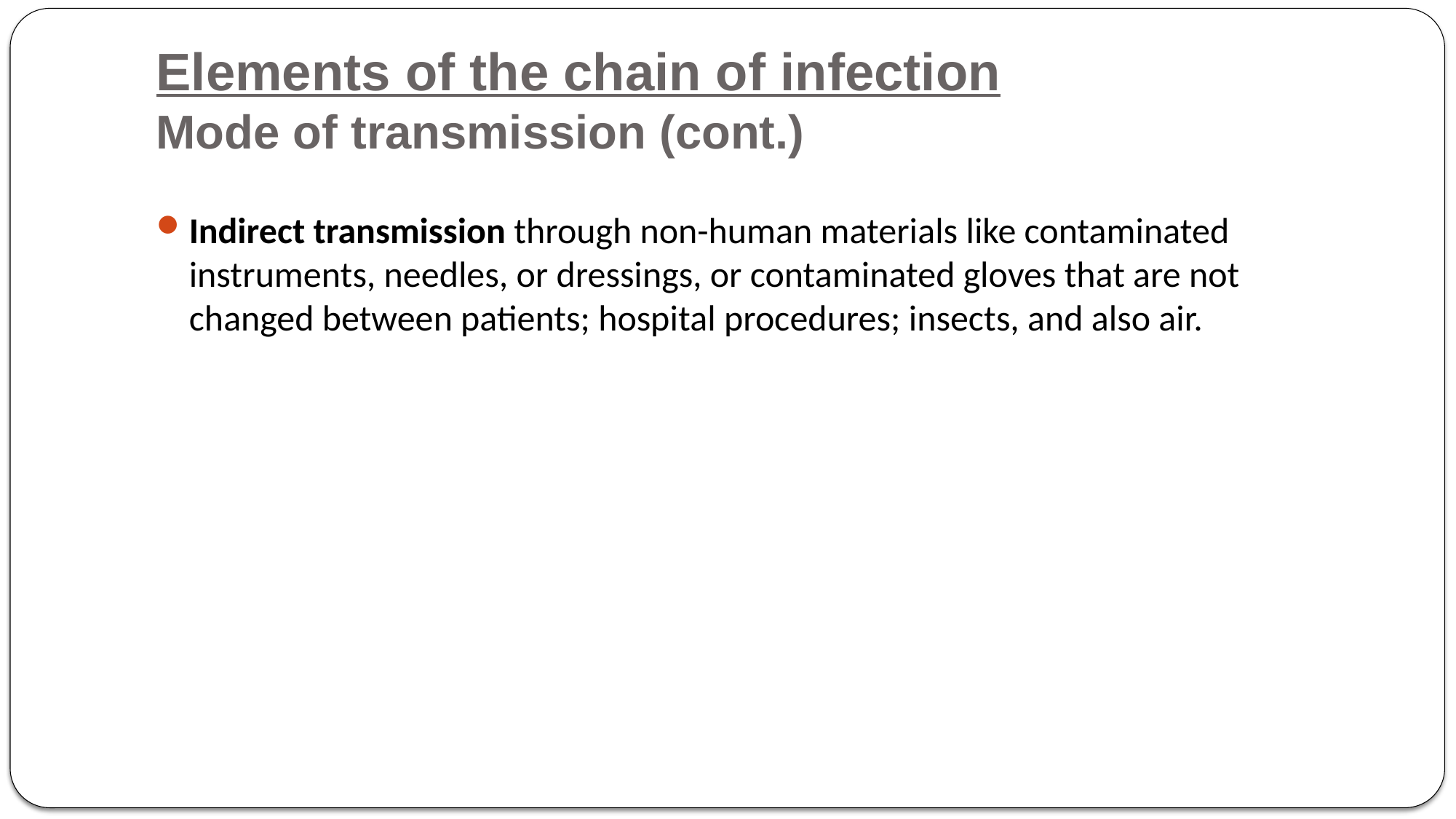

# Elements of the chain of infection Mode of transmission (cont.)
Indirect transmission through non-human materials like contaminated instruments, needles, or dressings, or contaminated gloves that are not changed between patients; hospital procedures; insects, and also air.